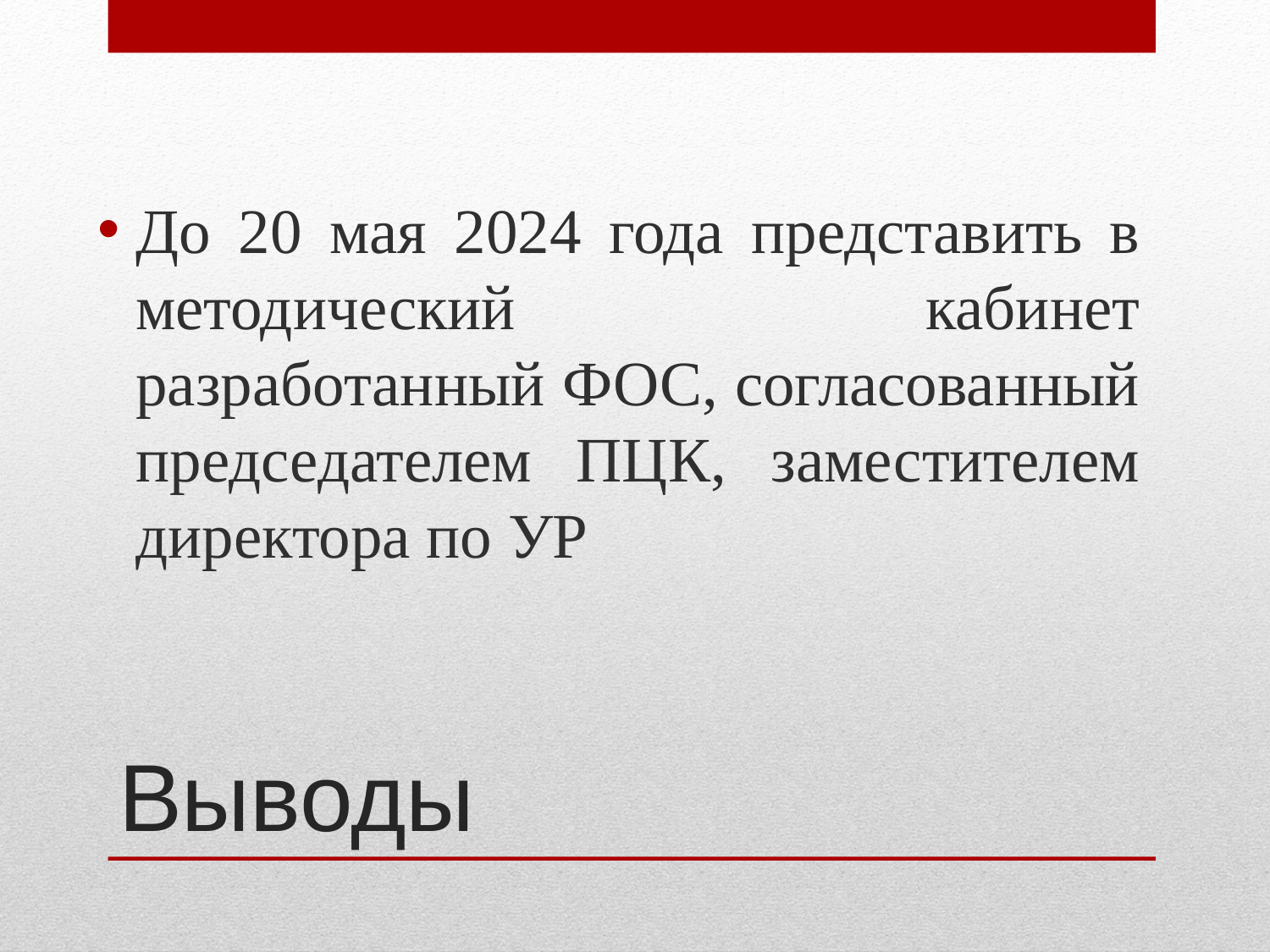

До 20 мая 2024 года представить в методический кабинет разработанный ФОС, согласованный председателем ПЦК, заместителем директора по УР
# Выводы